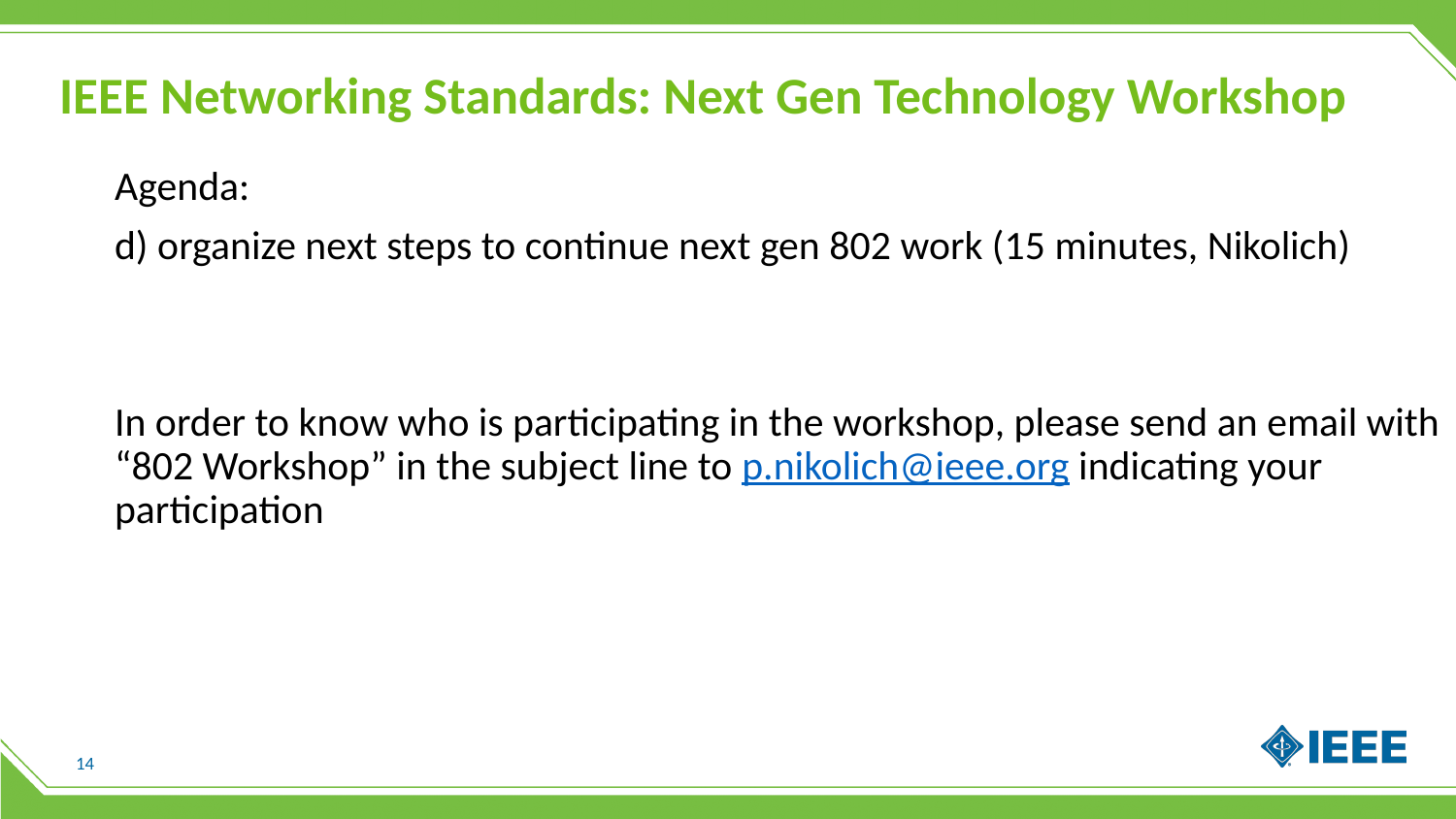

# IEEE Networking Standards: Next Gen Technology Workshop
Agenda:
d) organize next steps to continue next gen 802 work (15 minutes, Nikolich)

In order to know who is participating in the workshop, please send an email with “802 Workshop” in the subject line to p.nikolich@ieee.org indicating your participation

14